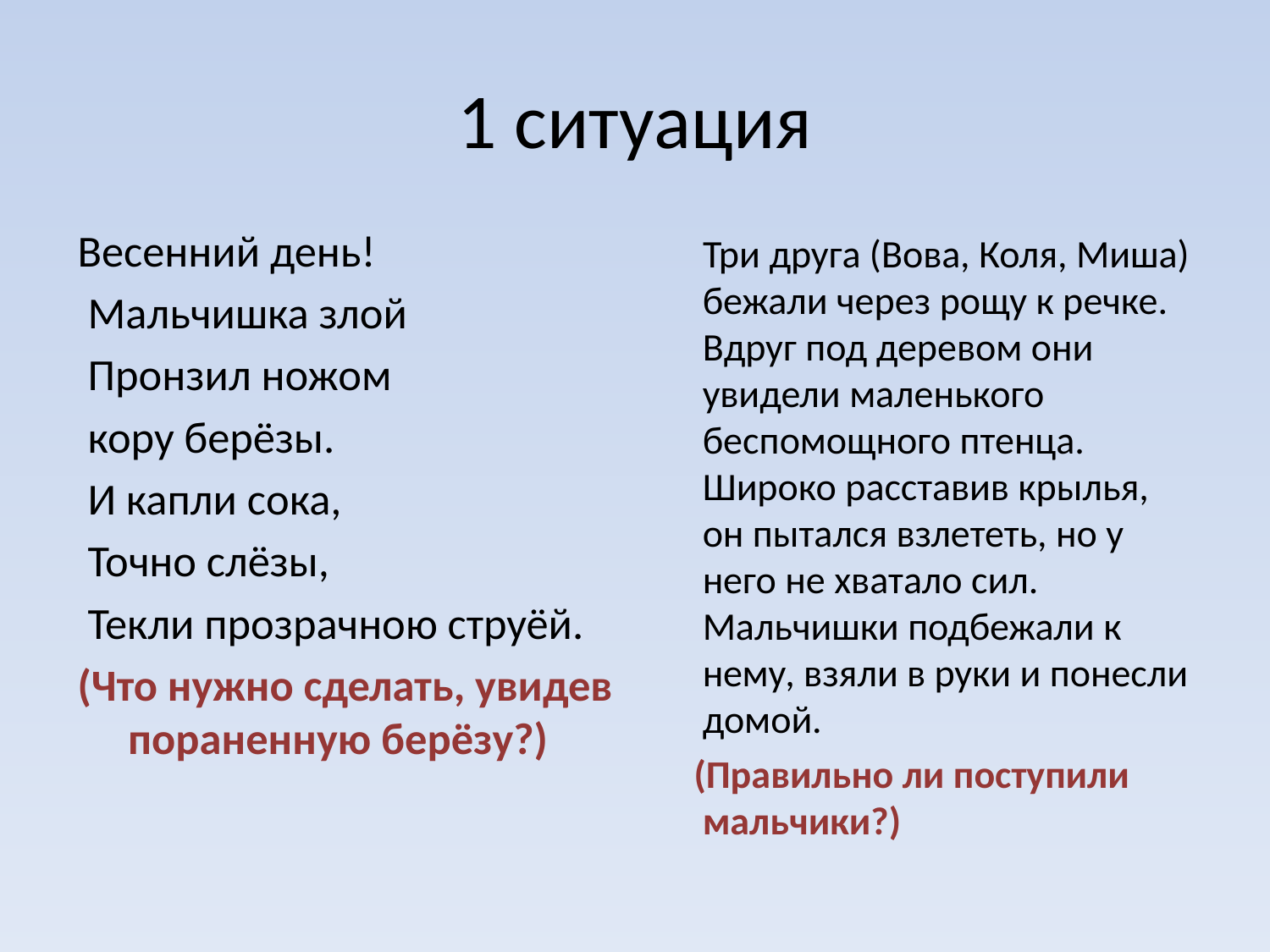

# 1 ситуация
Весенний день!
 Мальчишка злой
 Пронзил ножом
 кору берёзы.
 И капли сока,
 Точно слёзы,
 Текли прозрачною струёй.
(Что нужно сделать, увидев пораненную берёзу?)

     Три друга (Вова, Коля, Миша) бежали через рощу к речке. Вдруг под деревом они увидели маленького беспомощного птенца. Широко расставив крылья, он пытался взлететь, но у него не хватало сил. Мальчишки подбежали к нему, взяли в руки и понесли домой.
    (Правильно ли поступили мальчики?)